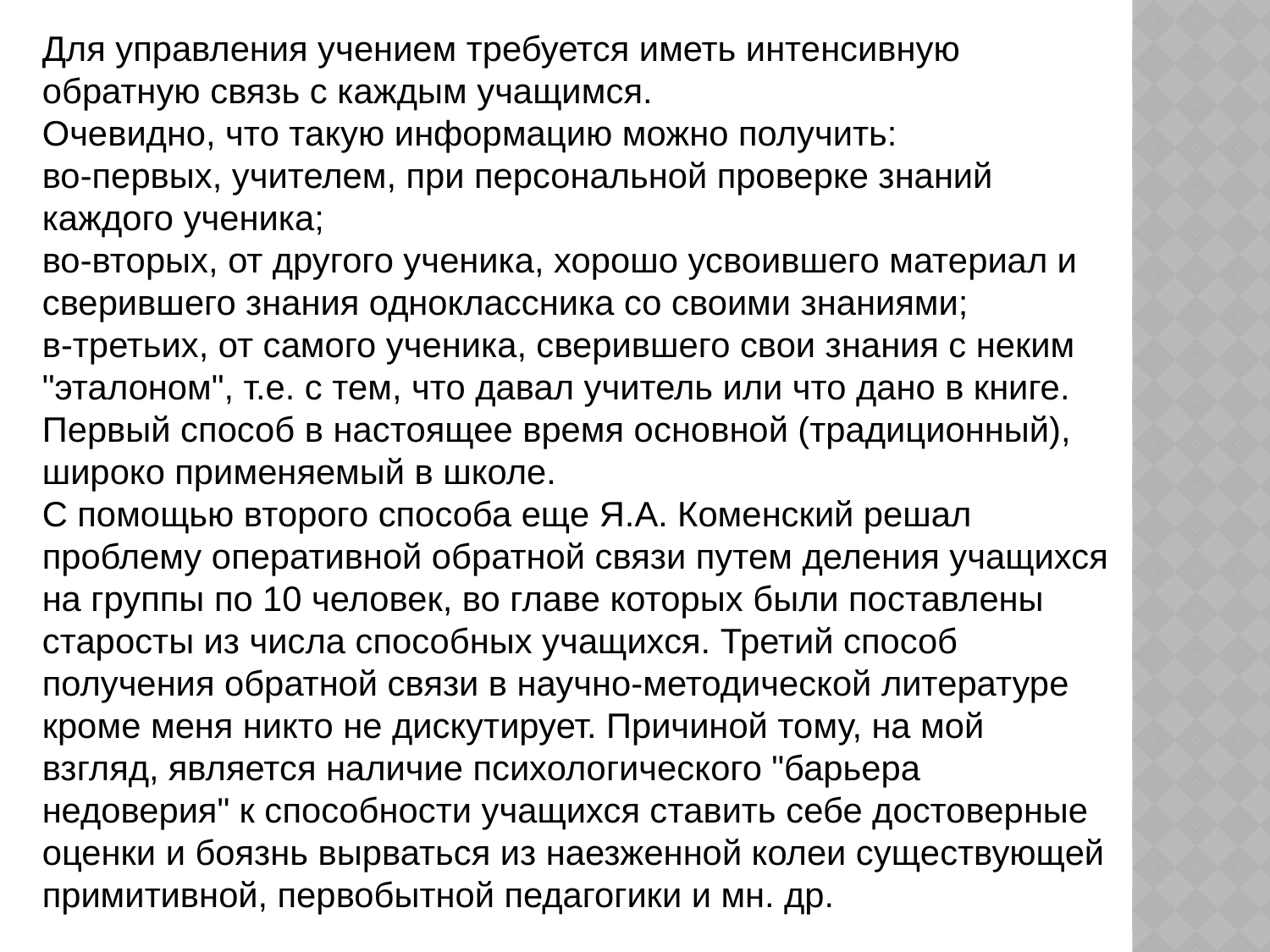

Для управления учением требуется иметь интенсивную обратную связь с каждым учащимся.
Очевидно, что такую информацию можно получить:
во-первых, учителем, при персональной проверке знаний каждого ученика;
во-вторых, от другого ученика, хорошо усвоившего материал и сверившего знания одноклассника со своими знаниями;
в-третьих, от самого ученика, сверившего свои знания с неким "эталоном", т.е. с тем, что давал учитель или что дано в книге.
Первый способ в настоящее время основной (традиционный), широко применяемый в школе.
С помощью второго способа еще Я.А. Коменский решал проблему оперативной обратной связи путем деления учащихся на группы по 10 человек, во главе которых были поставлены старосты из числа способных учащихся. Третий способ получения обратной связи в научно-методической литературе кроме меня никто не дискутирует. Причиной тому, на мой взгляд, является наличие психологического "барьера недоверия" к способности учащихся ставить себе достоверные оценки и боязнь вырваться из наезженной колеи существующей примитивной, первобытной педагогики и мн. др.